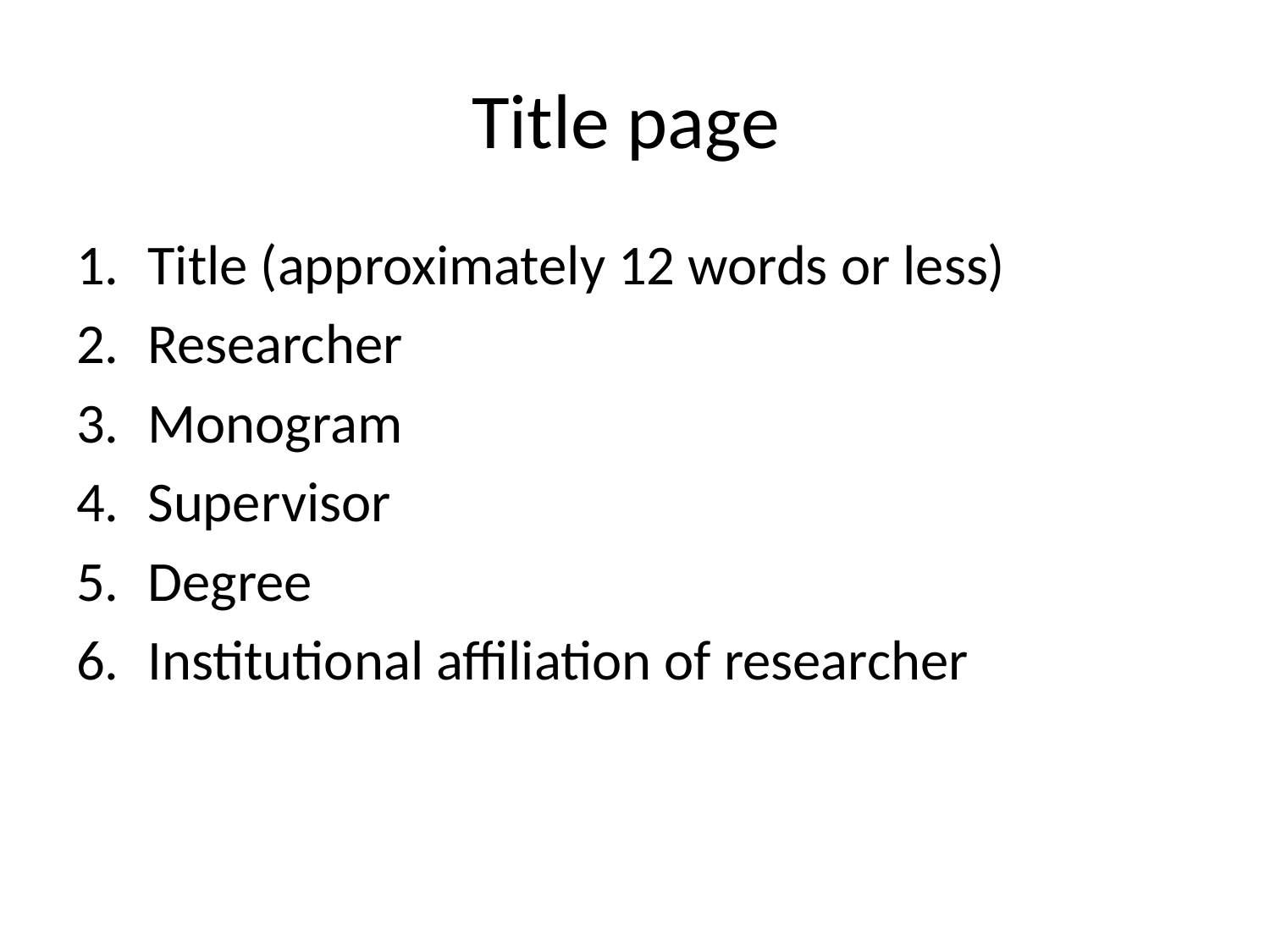

# Title page
Title (approximately 12 words or less)
Researcher
Monogram
Supervisor
Degree
Institutional affiliation of researcher